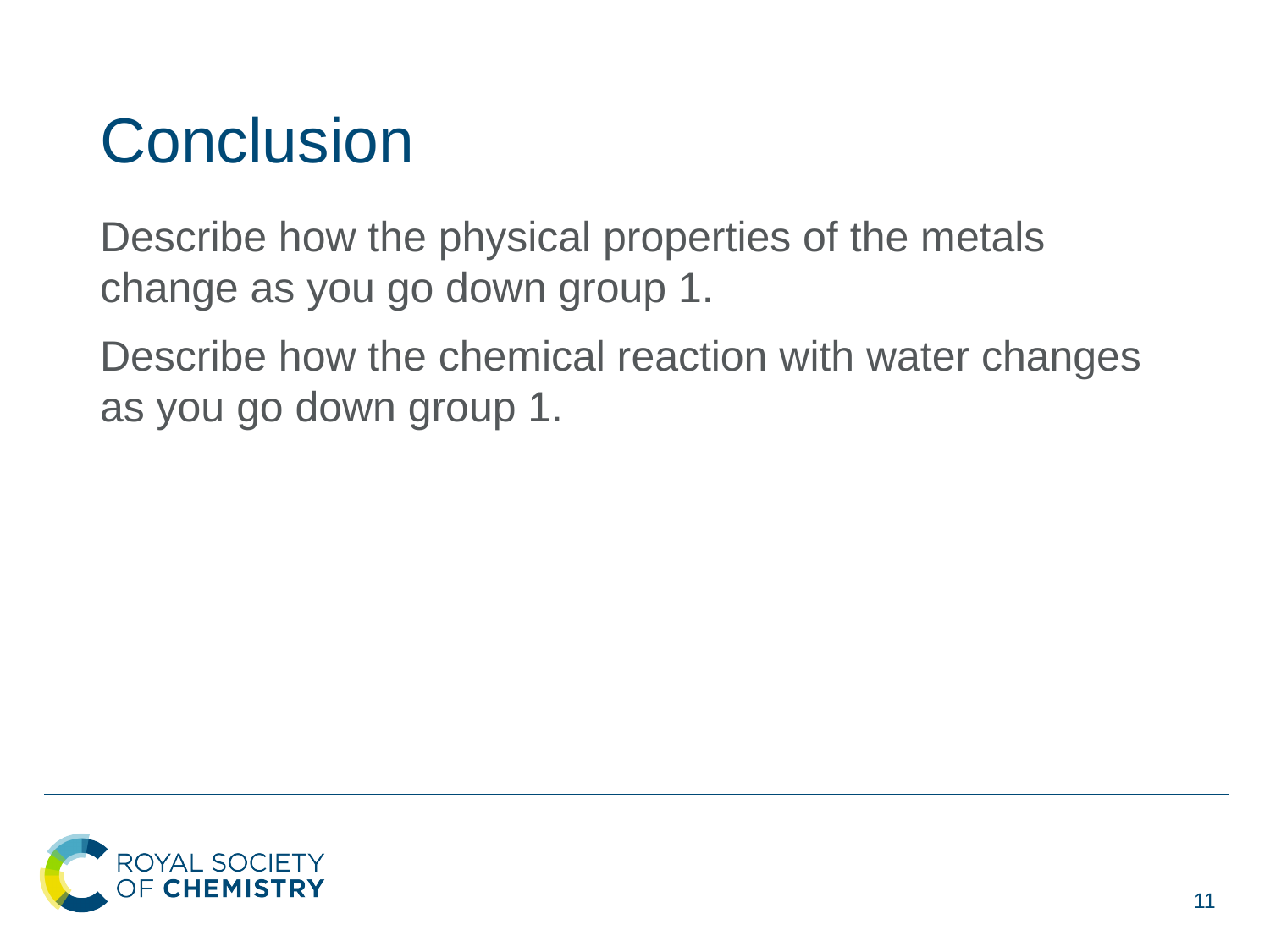

# Conclusion
Describe how the physical properties of the metals change as you go down group 1.
Describe how the chemical reaction with water changes as you go down group 1.
11